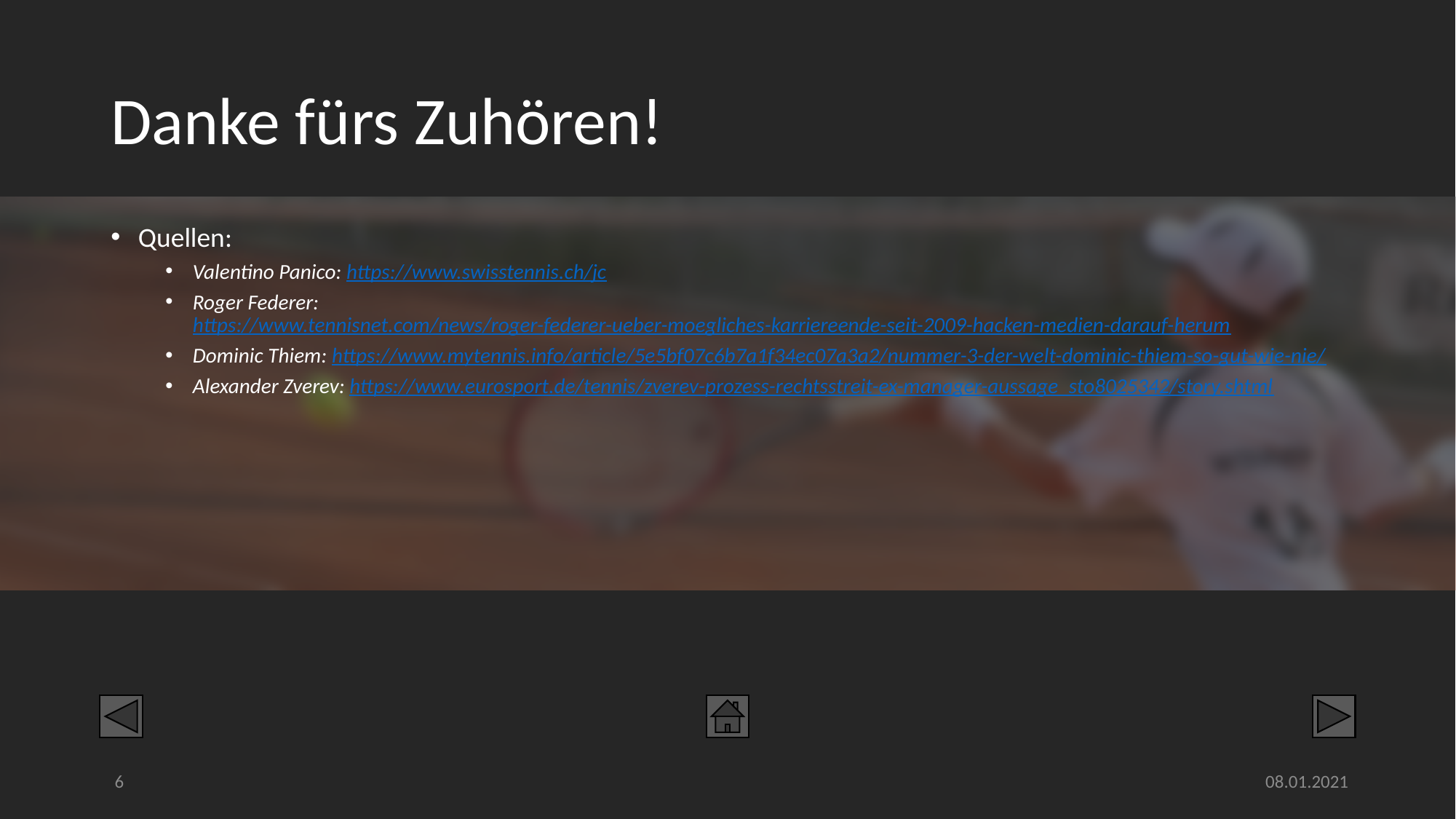

# Danke fürs Zuhören!
Quellen:
Valentino Panico: https://www.swisstennis.ch/jc
Roger Federer: https://www.tennisnet.com/news/roger-federer-ueber-moegliches-karriereende-seit-2009-hacken-medien-darauf-herum
Dominic Thiem: https://www.mytennis.info/article/5e5bf07c6b7a1f34ec07a3a2/nummer-3-der-welt-dominic-thiem-so-gut-wie-nie/
Alexander Zverev: https://www.eurosport.de/tennis/zverev-prozess-rechtsstreit-ex-manager-aussage_sto8025342/story.shtml
6
08.01.2021